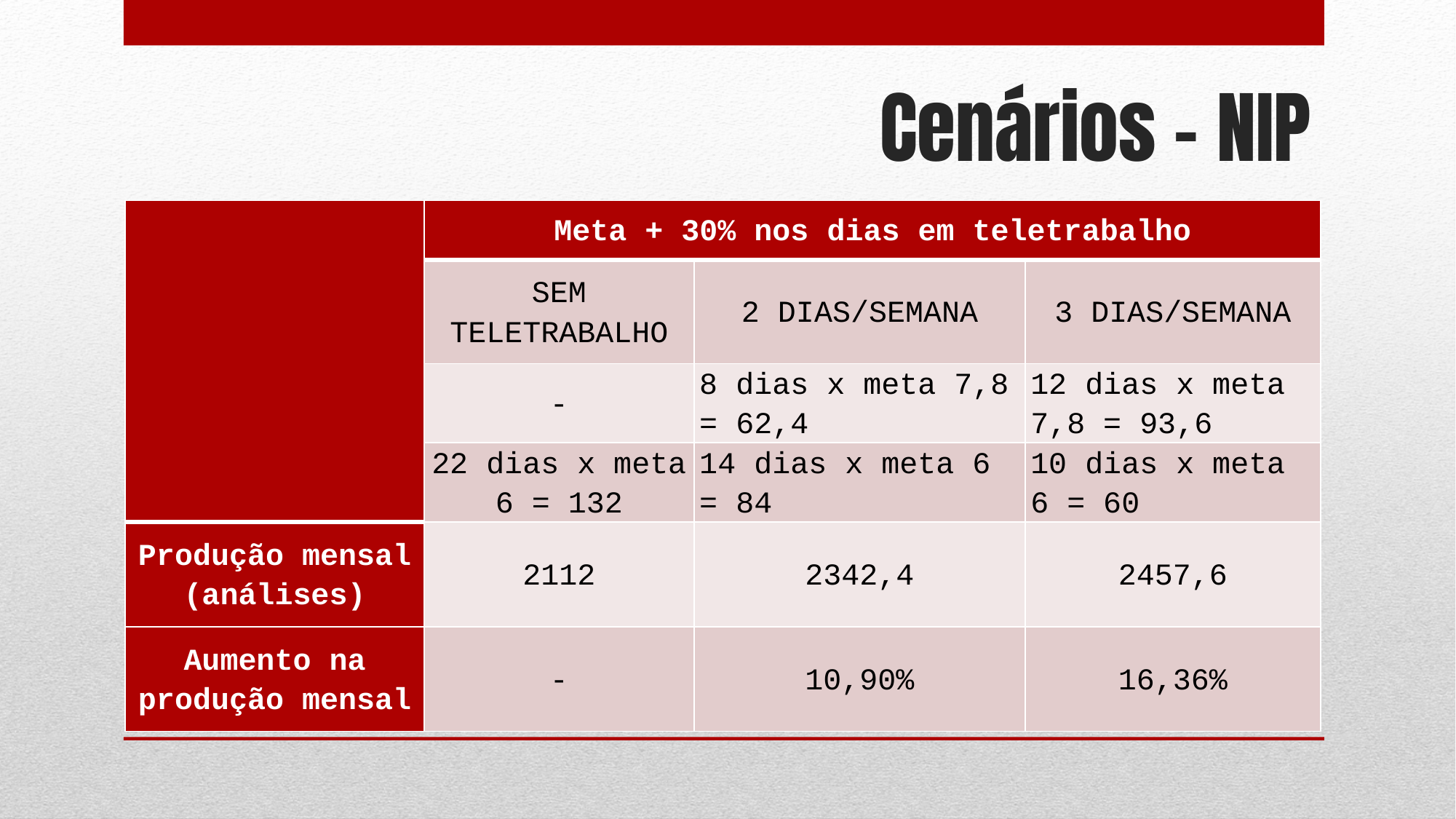

# Cenários – NIP
|  | Meta + 30% nos dias em teletrabalho |  |  |
| --- | --- | --- | --- |
|  | SEM TELETRABALHO | 2 DIAS/SEMANA | 3 DIAS/SEMANA |
|  | - | 8 dias x meta 7,8 = 62,4 | 12 dias x meta 7,8 = 93,6 |
|  | 22 dias x meta 6 = 132 | 14 dias x meta 6 = 84 | 10 dias x meta 6 = 60 |
| Produção mensal (análises) | 2112 | 2342,4 | 2457,6 |
| Aumento na produção mensal | - | 10,90% | 16,36% |